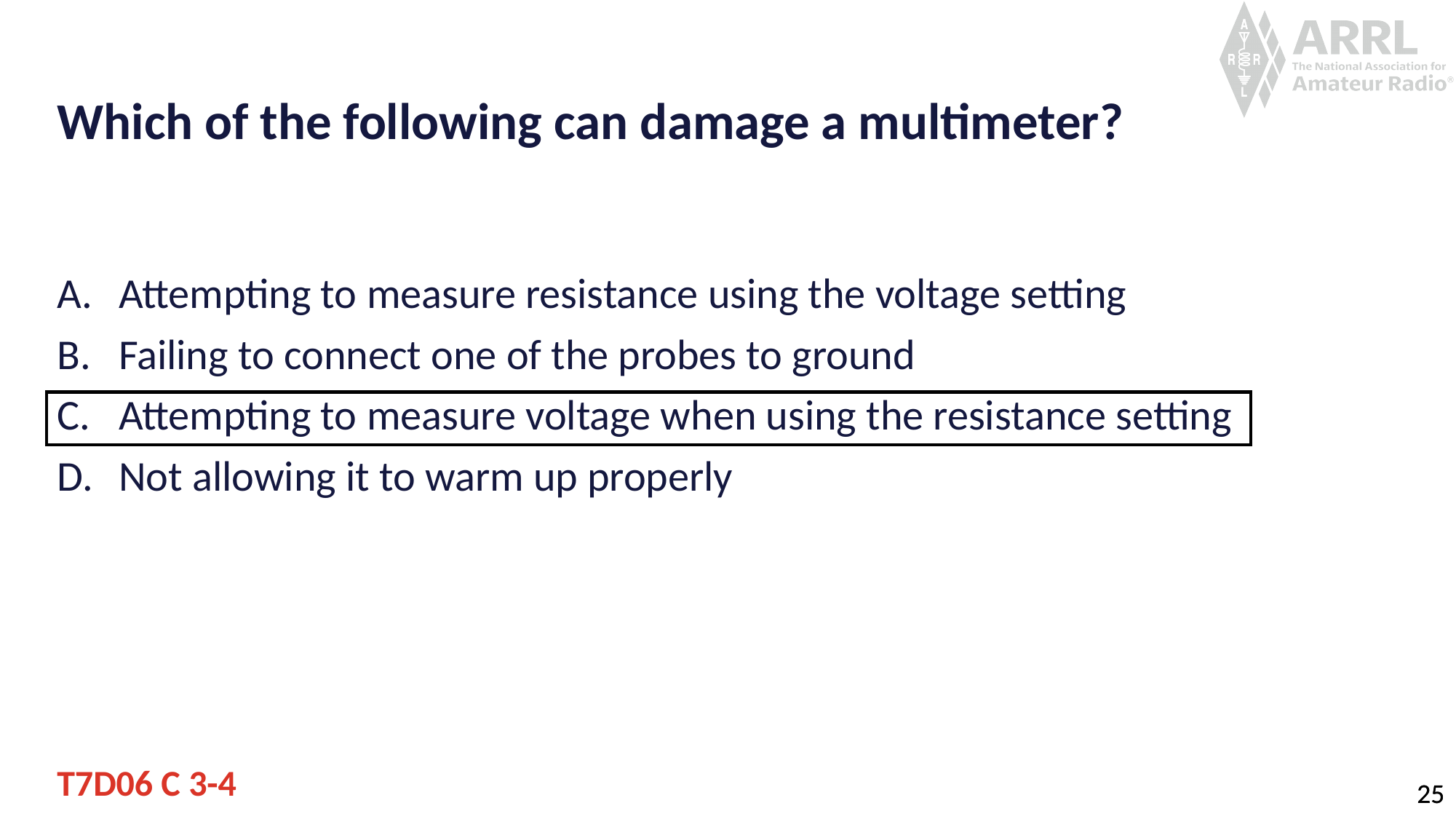

# Which of the following can damage a multimeter?
Attempting to measure resistance using the voltage setting
Failing to connect one of the probes to ground
Attempting to measure voltage when using the resistance setting
Not allowing it to warm up properly

T7D06 C 3-4